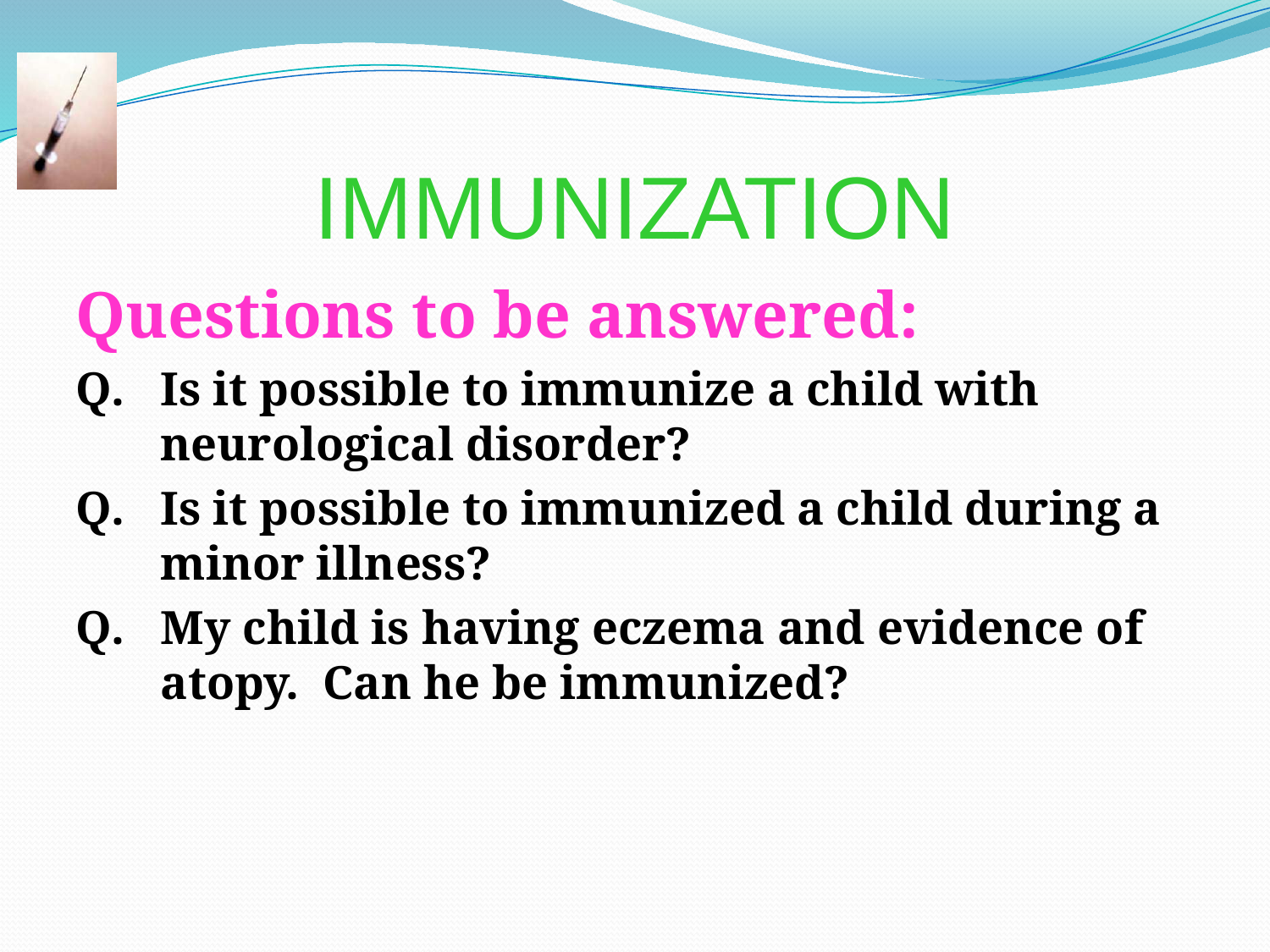

# IMMUNIZATION
Questions to be answered:
Q.	Is it possible to immunize a child with neurological disorder?
Q.	Is it possible to immunized a child during a minor illness?
Q.	My child is having eczema and evidence of atopy.  Can he be immunized?